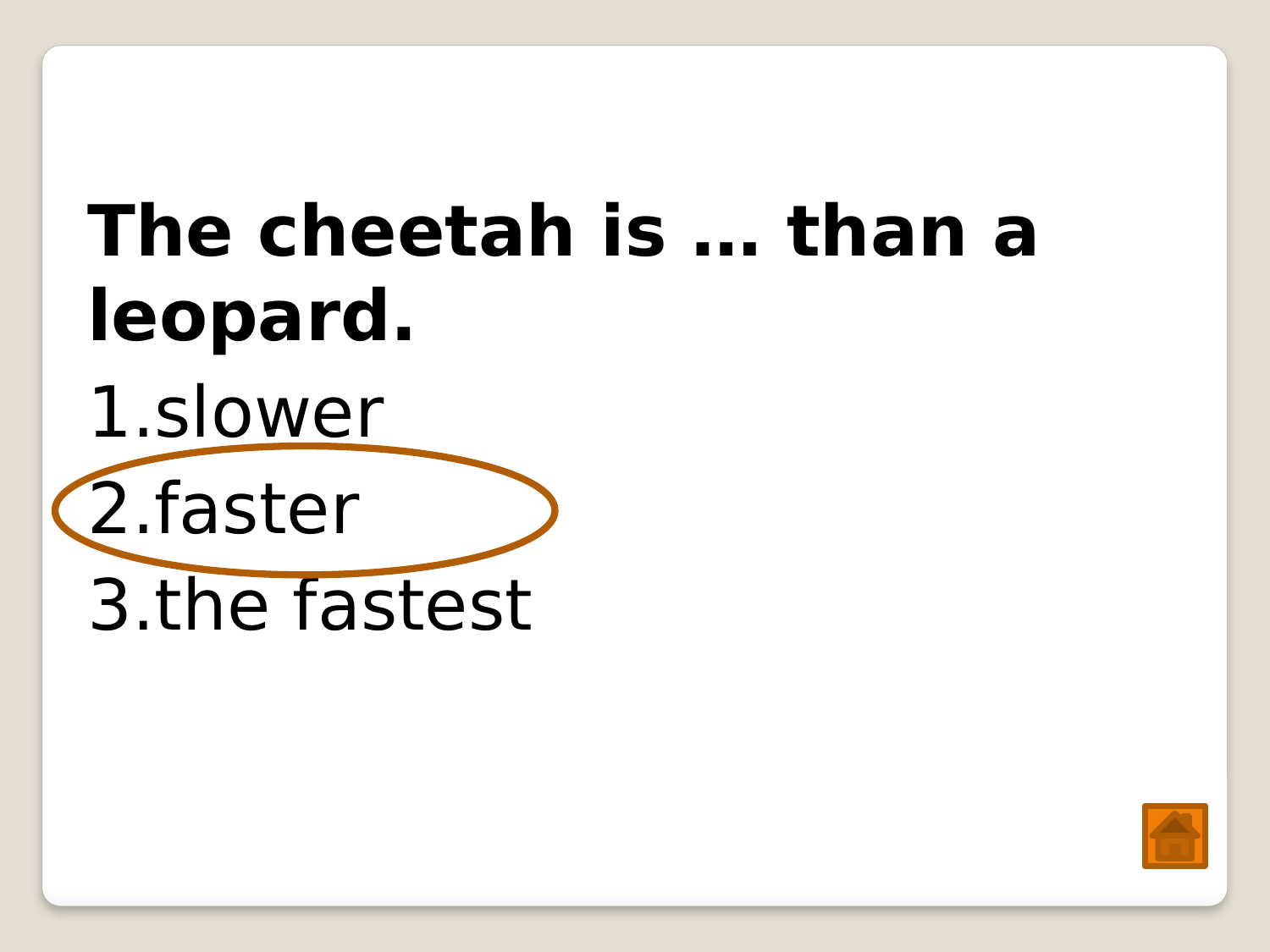

The cheetah is … than a leopard.
slower
faster
the fastest